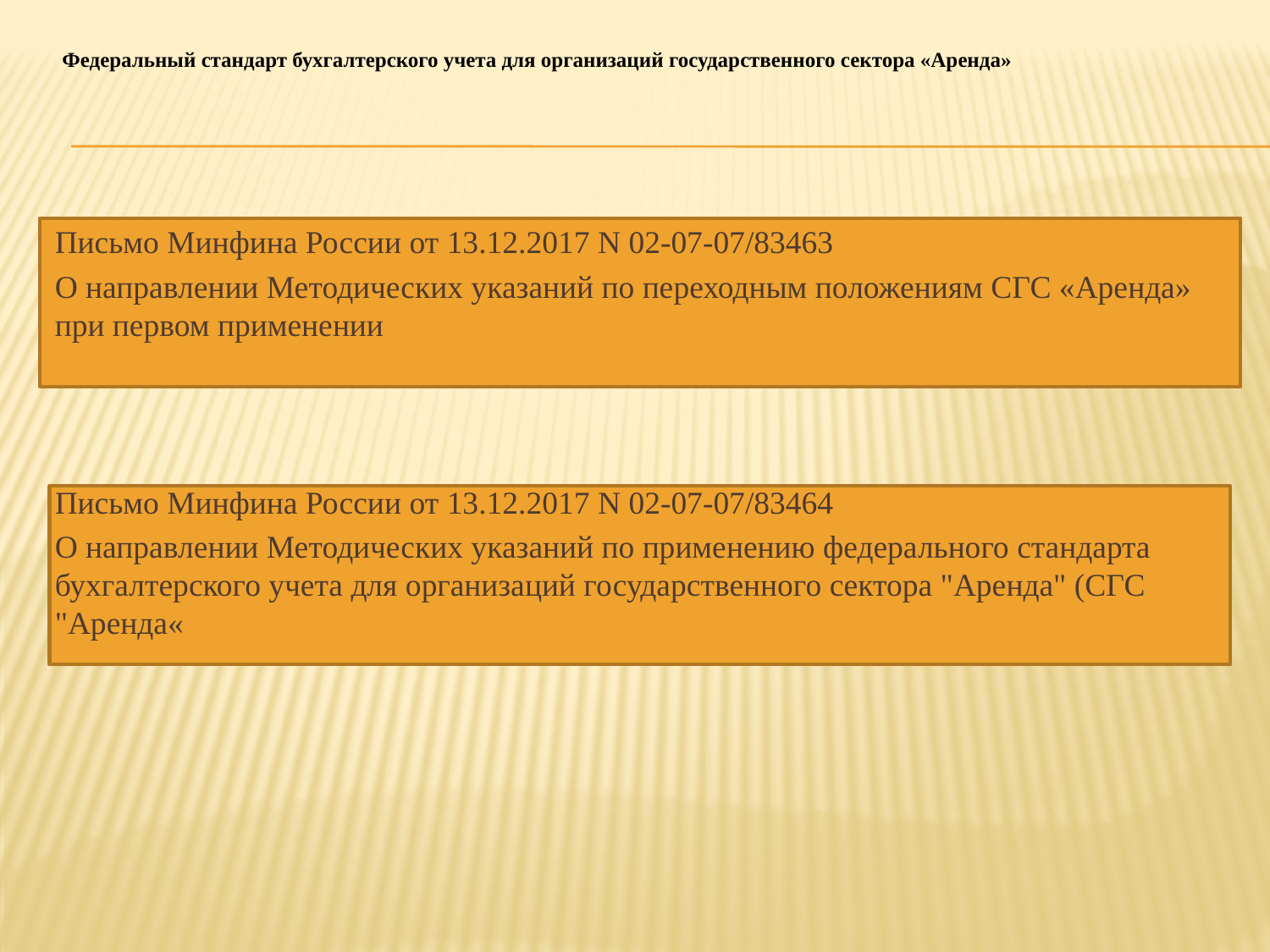

Федеральный стандарт бухгалтерского учета для организаций государственного сектора «Аренда»
Письмо Минфина России от 13.12.2017 N 02-07-07/83463
О направлении Методических указаний по переходным положениям СГС «Аренда» при первом применении

Письмо Минфина России от 13.12.2017 N 02-07-07/83464
О направлении Методических указаний по применению федерального стандарта бухгалтерского учета для организаций государственного сектора "Аренда" (СГС "Аренда«